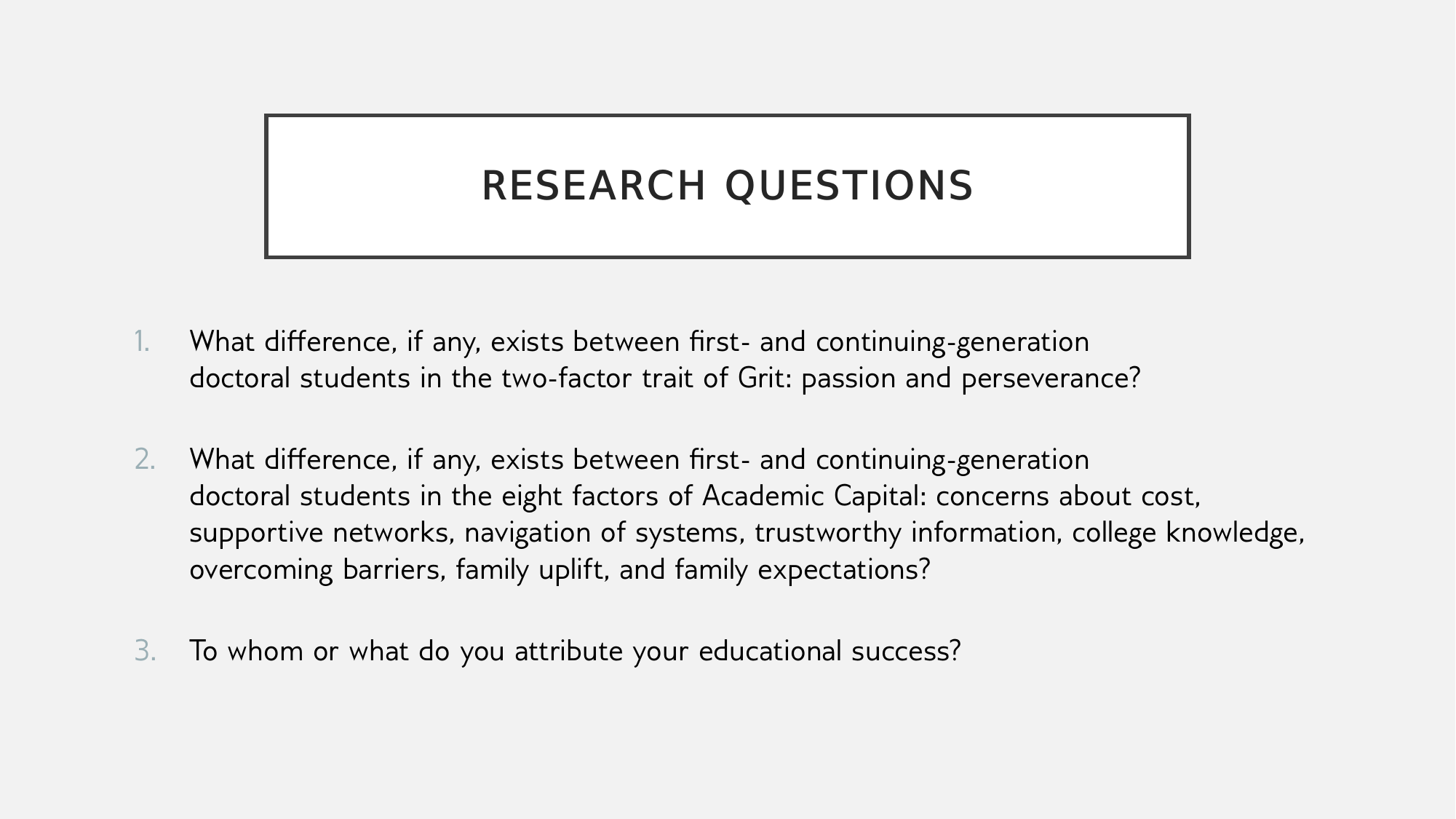

# research Questions
What difference, if any, exists between first- and continuing-generation doctoral students in the two-factor trait of Grit: passion and perseverance?
What difference, if any, exists between first- and continuing-generation doctoral students in the eight factors of Academic Capital: concerns about cost, supportive networks, navigation of systems, trustworthy information, college knowledge, overcoming barriers, family uplift, and family expectations?
To whom or what do you attribute your educational success?